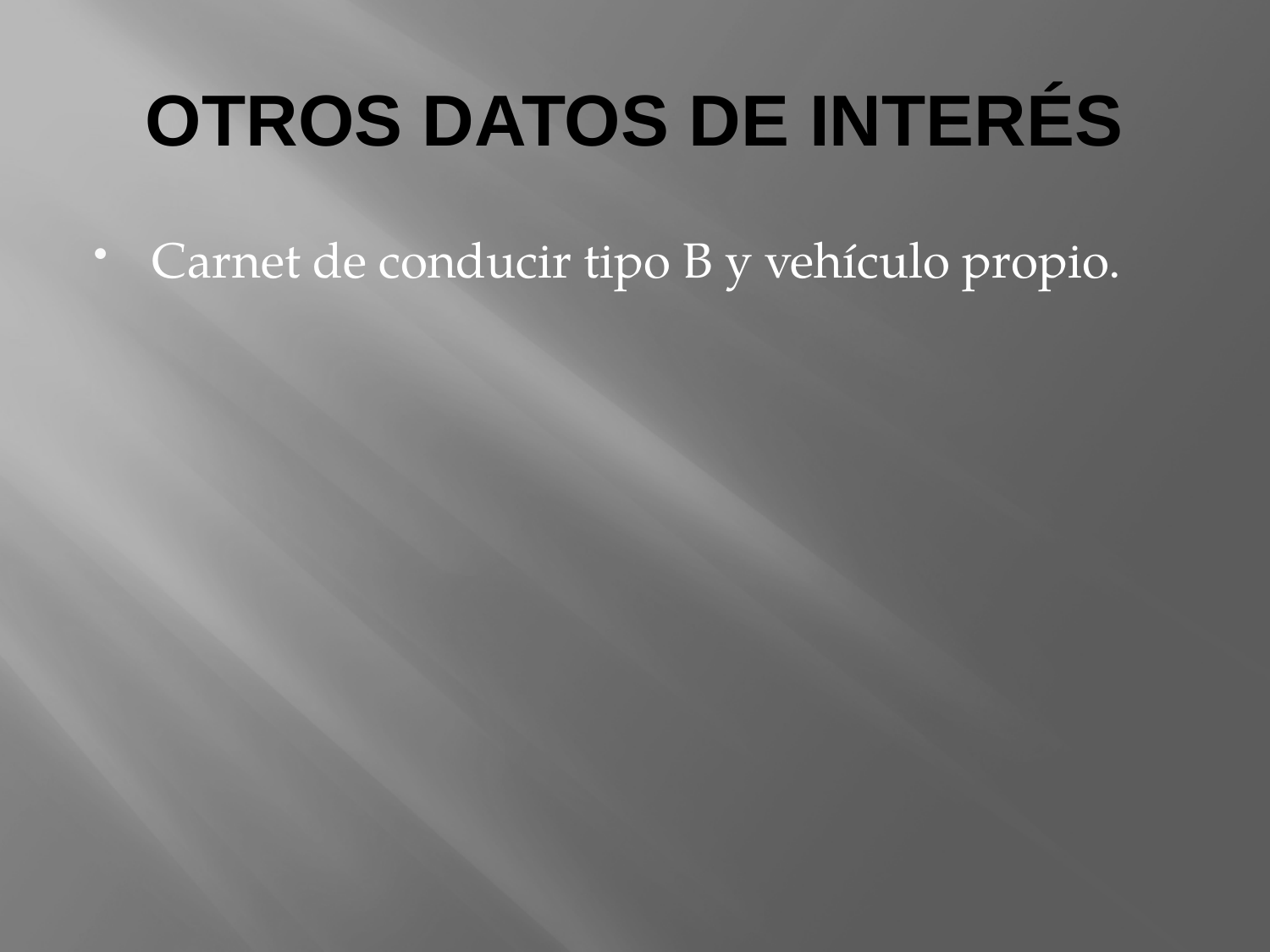

# OTROS DATOS DE INTERÉS
Carnet de conducir tipo B y vehículo propio.